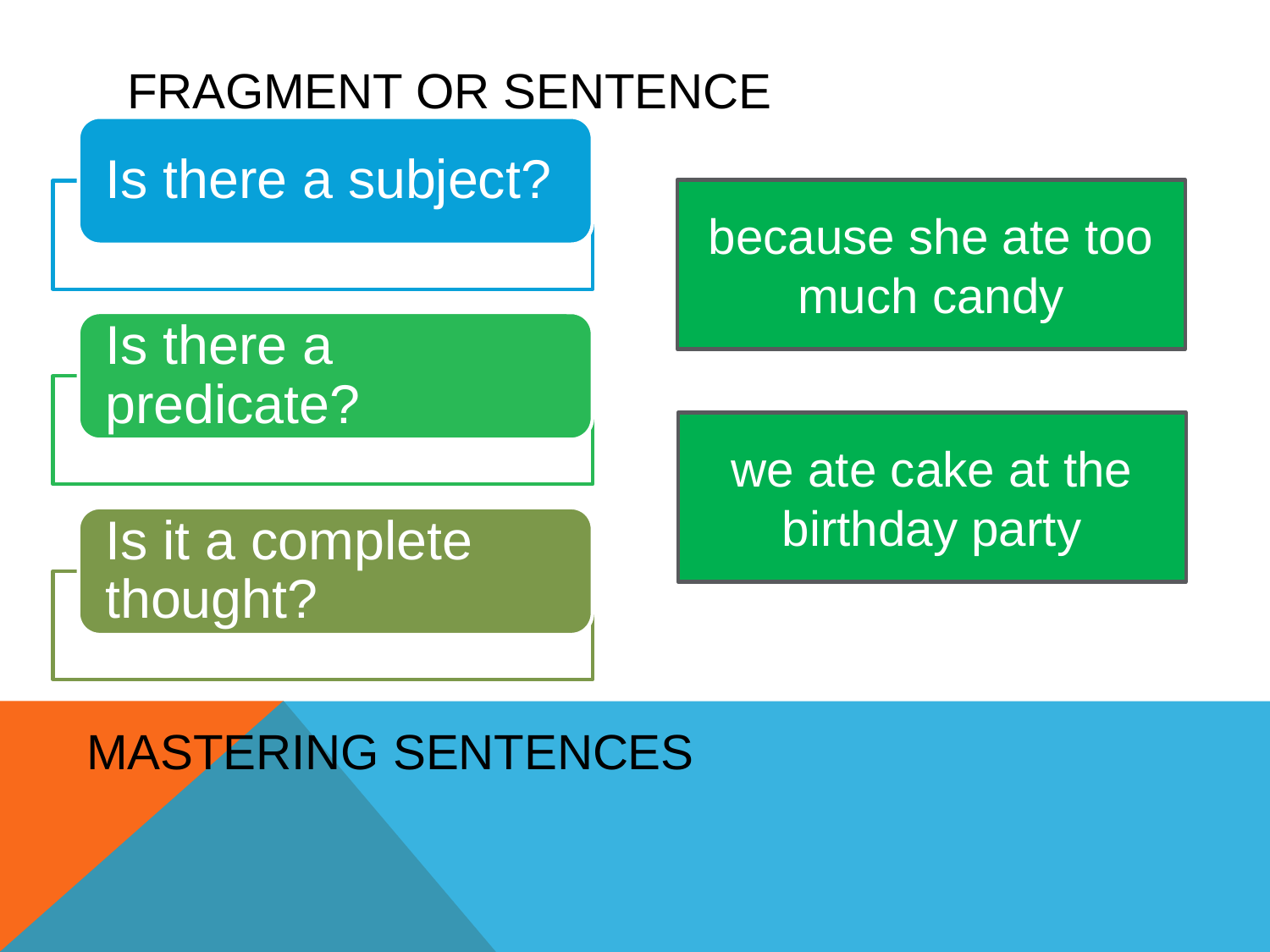

# Fragment or Sentence
Is there a subject?
Is there a predicate?
Is it a complete thought?
because she ate too much candy
we ate cake at the birthday party
Mastering sentences